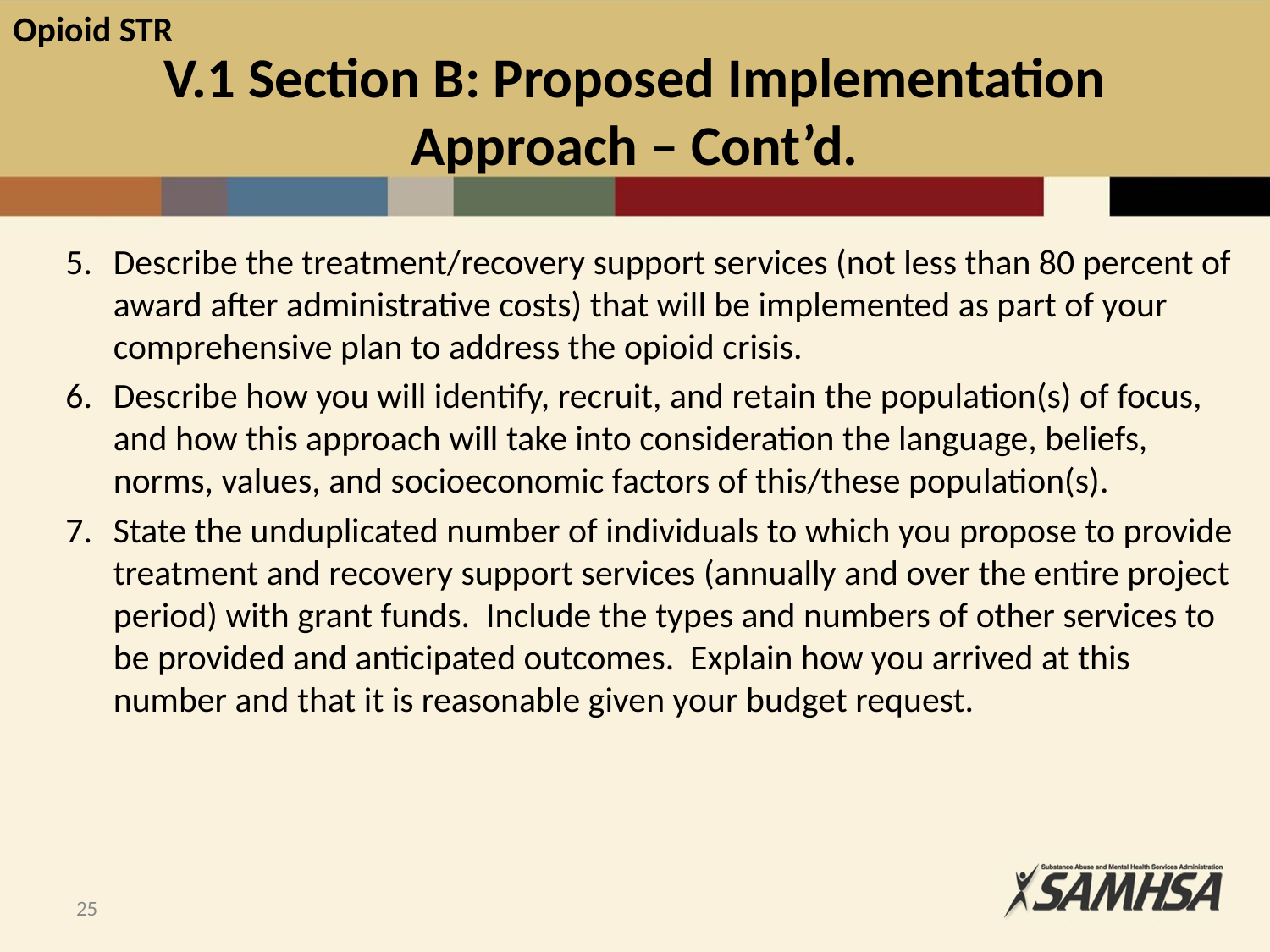

# V.1 Section B: Proposed Implementation Approach – Cont’d.
Describe the treatment/recovery support services (not less than 80 percent of award after administrative costs) that will be implemented as part of your comprehensive plan to address the opioid crisis.
Describe how you will identify, recruit, and retain the population(s) of focus, and how this approach will take into consideration the language, beliefs, norms, values, and socioeconomic factors of this/these population(s).
State the unduplicated number of individuals to which you propose to provide treatment and recovery support services (annually and over the entire project period) with grant funds.  Include the types and numbers of other services to be provided and anticipated outcomes.  Explain how you arrived at this number and that it is reasonable given your budget request.
25